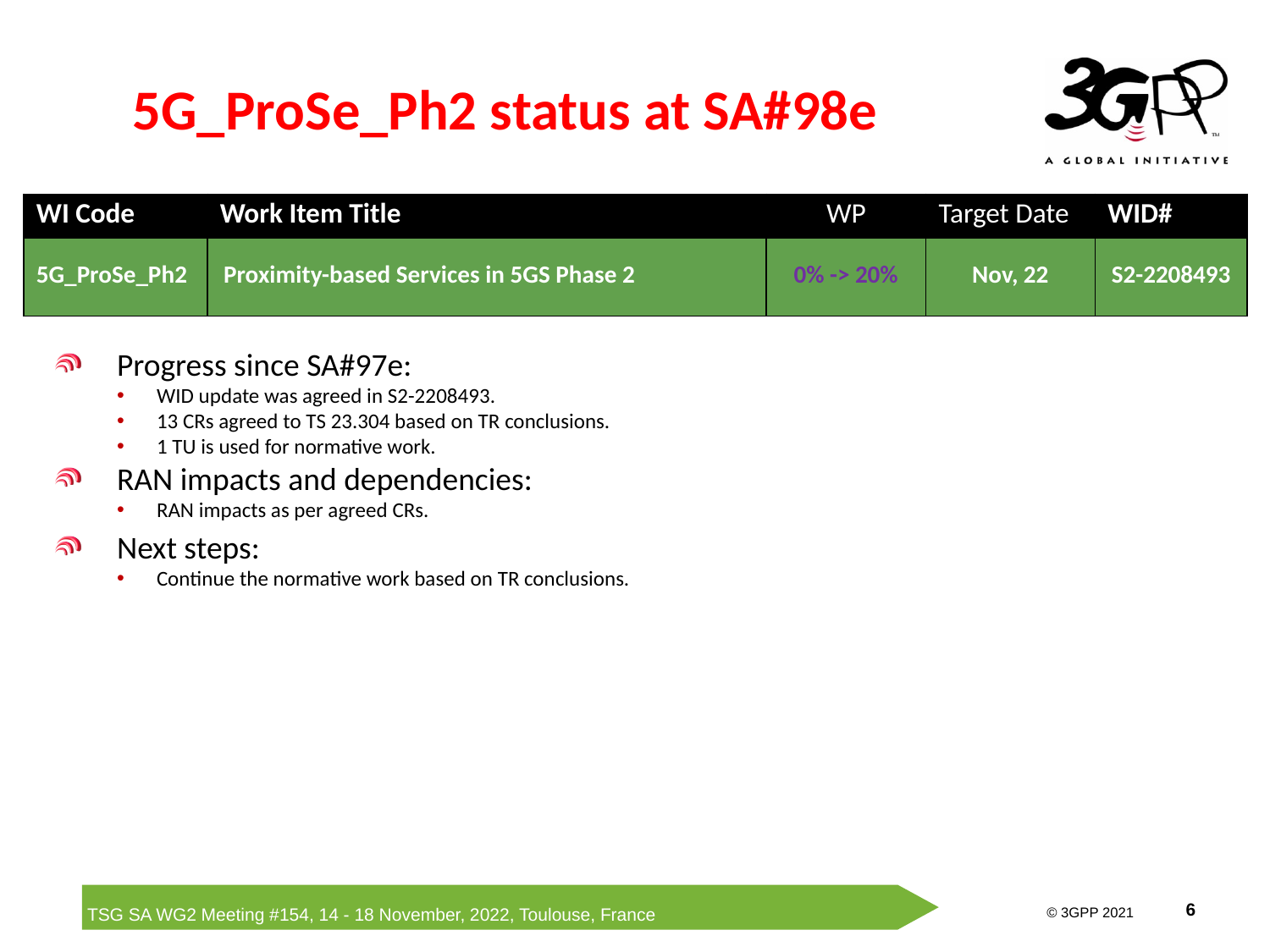

# 5G_ProSe_Ph2 status at SA#98e
| WI Code | Work Item Title | WP | Target Date | WID# |
| --- | --- | --- | --- | --- |
| 5G\_ProSe\_Ph2 | Proximity-based Services in 5GS Phase 2 | 0% -> 20% | Nov, 22 | S2-2208493 |
Progress since SA#97e:
WID update was agreed in S2-2208493.
13 CRs agreed to TS 23.304 based on TR conclusions.
1 TU is used for normative work.
RAN impacts and dependencies:
RAN impacts as per agreed CRs.
Next steps:
Continue the normative work based on TR conclusions.